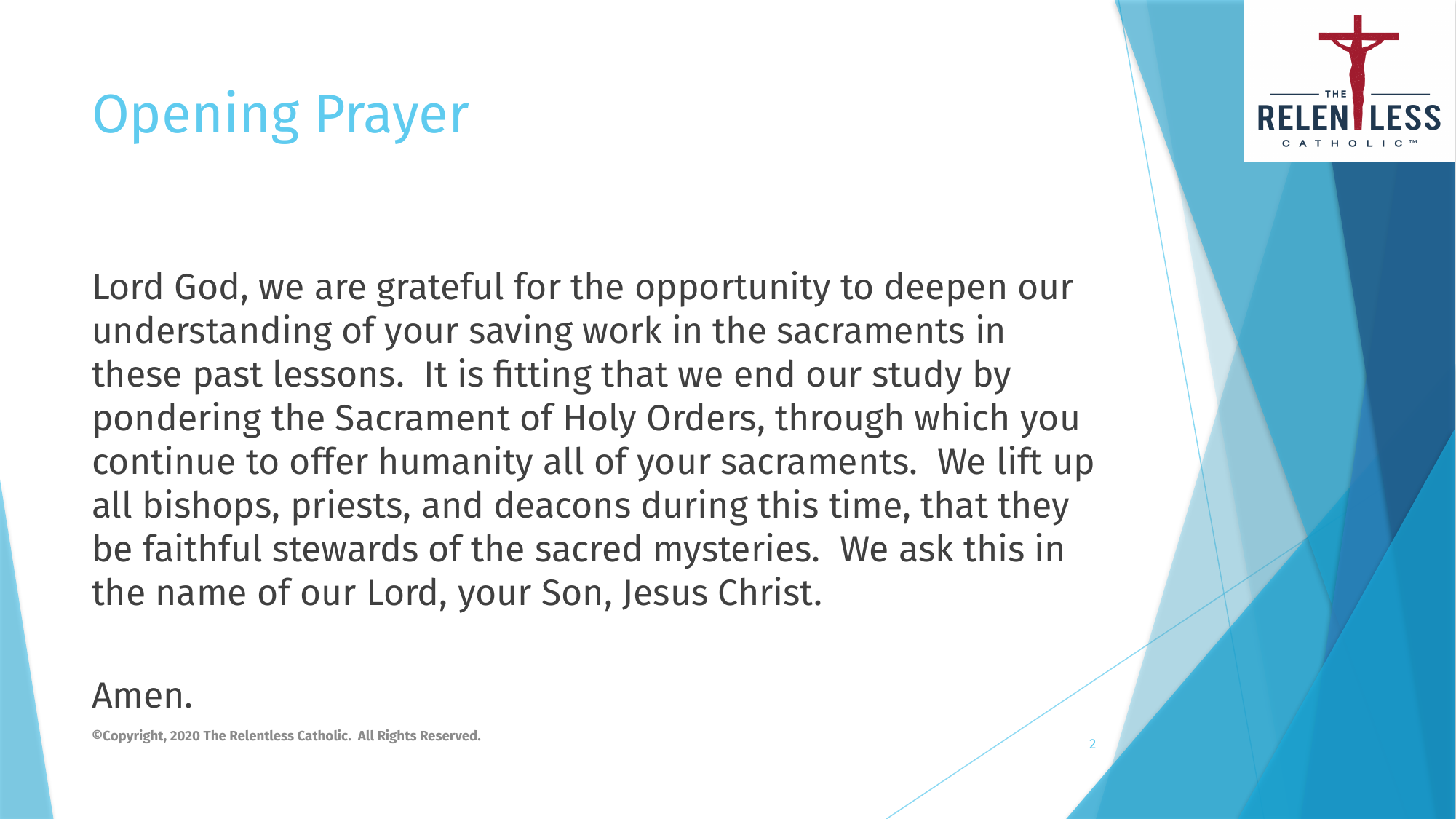

# Opening Prayer
Lord God, we are grateful for the opportunity to deepen our understanding of your saving work in the sacraments in these past lessons.  It is fitting that we end our study by pondering the Sacrament of Holy Orders, through which you continue to offer humanity all of your sacraments.  We lift up all bishops, priests, and deacons during this time, that they be faithful stewards of the sacred mysteries.  We ask this in the name of our Lord, your Son, Jesus Christ.
Amen.

©Copyright, 2020 The Relentless Catholic.  All Rights Reserved.

2